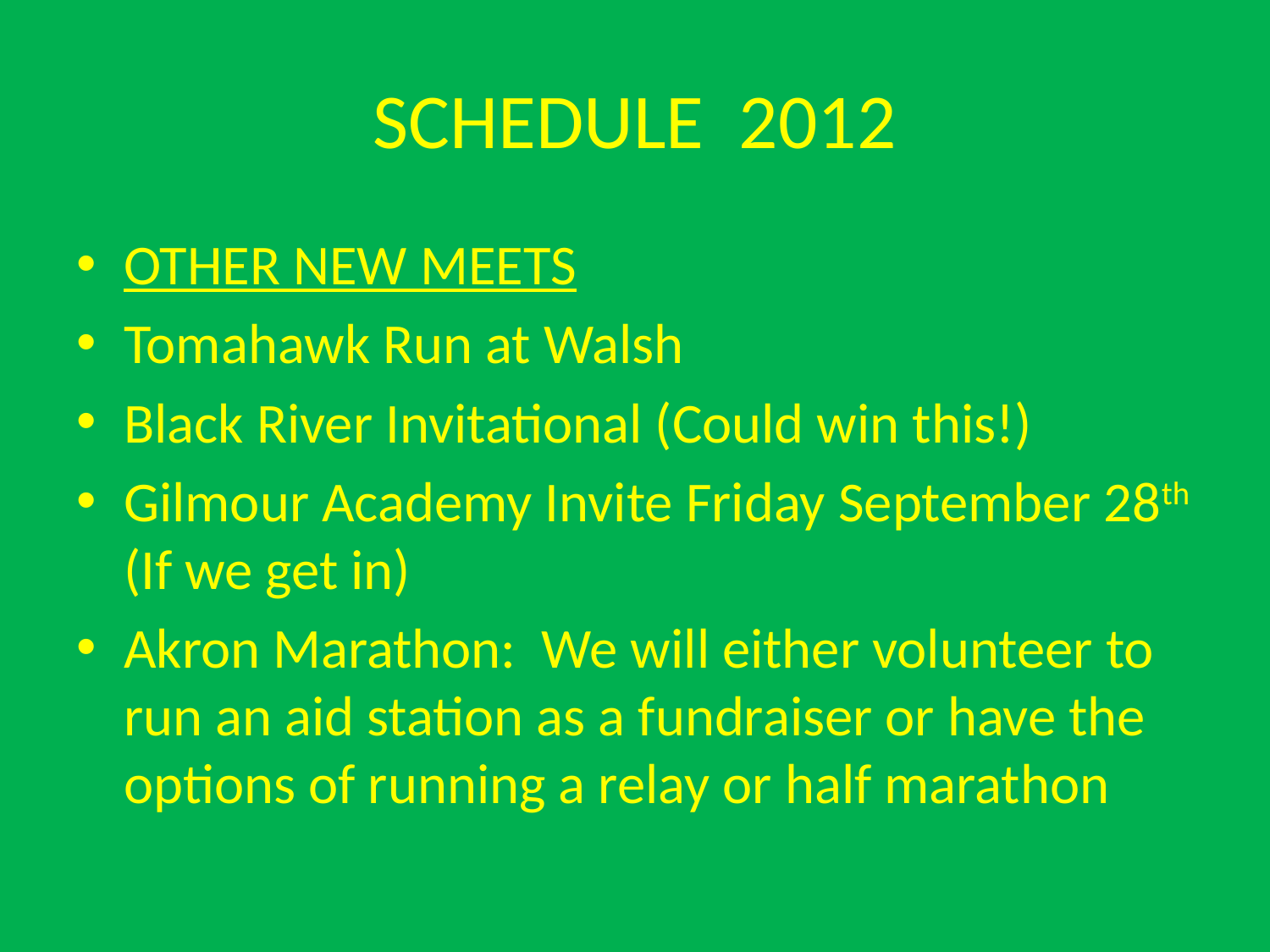

# SCHEDULE  2012
OTHER NEW MEETS
Tomahawk Run at Walsh
Black River Invitational (Could win this!)
Gilmour Academy Invite Friday September 28th (If we get in)
Akron Marathon:  We will either volunteer to run an aid station as a fundraiser or have the options of running a relay or half marathon